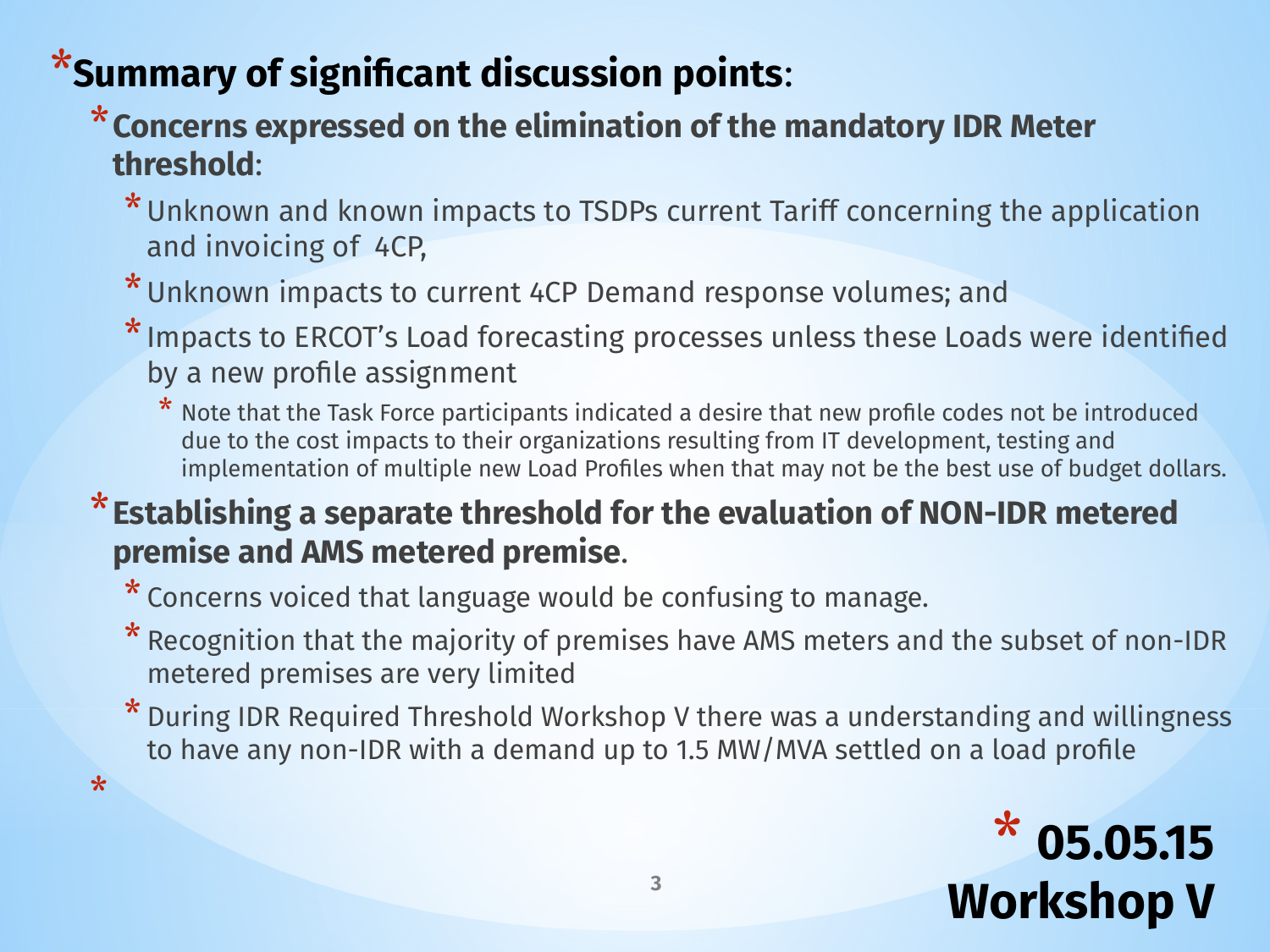

Summary of significant discussion points:
Concerns expressed on the elimination of the mandatory IDR Meter threshold:
Unknown and known impacts to TSDPs current Tariff concerning the application and invoicing of  4CP,
Unknown impacts to current 4CP Demand response volumes; and
Impacts to ERCOT’s Load forecasting processes unless these Loads were identified by a new profile assignment
Note that the Task Force participants indicated a desire that new profile codes not be introduced due to the cost impacts to their organizations resulting from IT development, testing and implementation of multiple new Load Profiles when that may not be the best use of budget dollars.
Establishing a separate threshold for the evaluation of NON-IDR metered premise and AMS metered premise.
Concerns voiced that language would be confusing to manage.
Recognition that the majority of premises have AMS meters and the subset of non-IDR metered premises are very limited
During IDR Required Threshold Workshop V there was a understanding and willingness to have any non-IDR with a demand up to 1.5 MW/MVA settled on a load profile

# 05.05.15 Workshop V
3